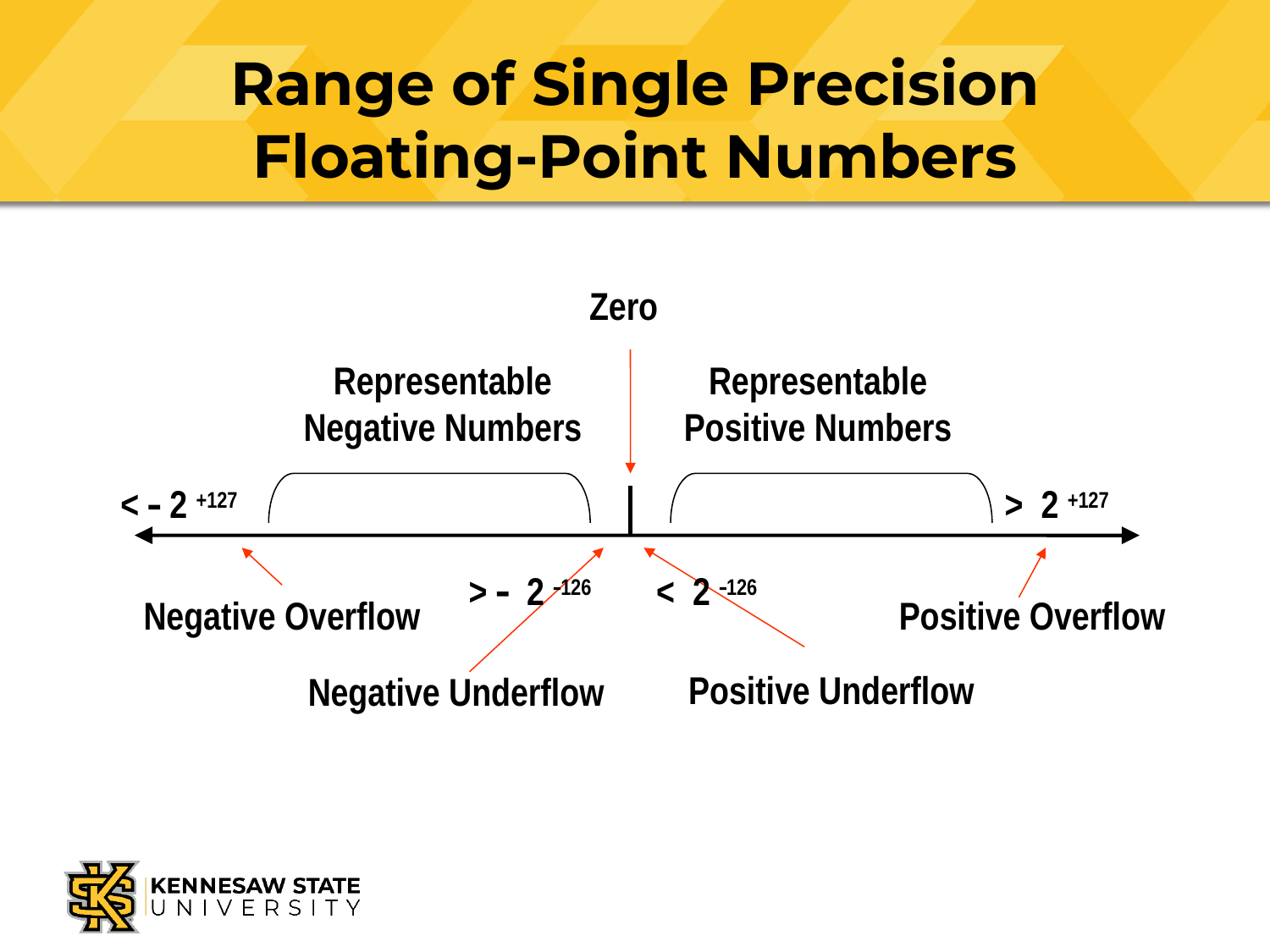

# Range of Single Precision Floating-Point Numbers
Zero
Representable
Negative Numbers

Representable
Positive Numbers

< − 2 +127
>  2 +127

> −  2 −126
<  2 −126
Negative Overflow
Positive Overflow
Positive Underflow
Negative Underflow